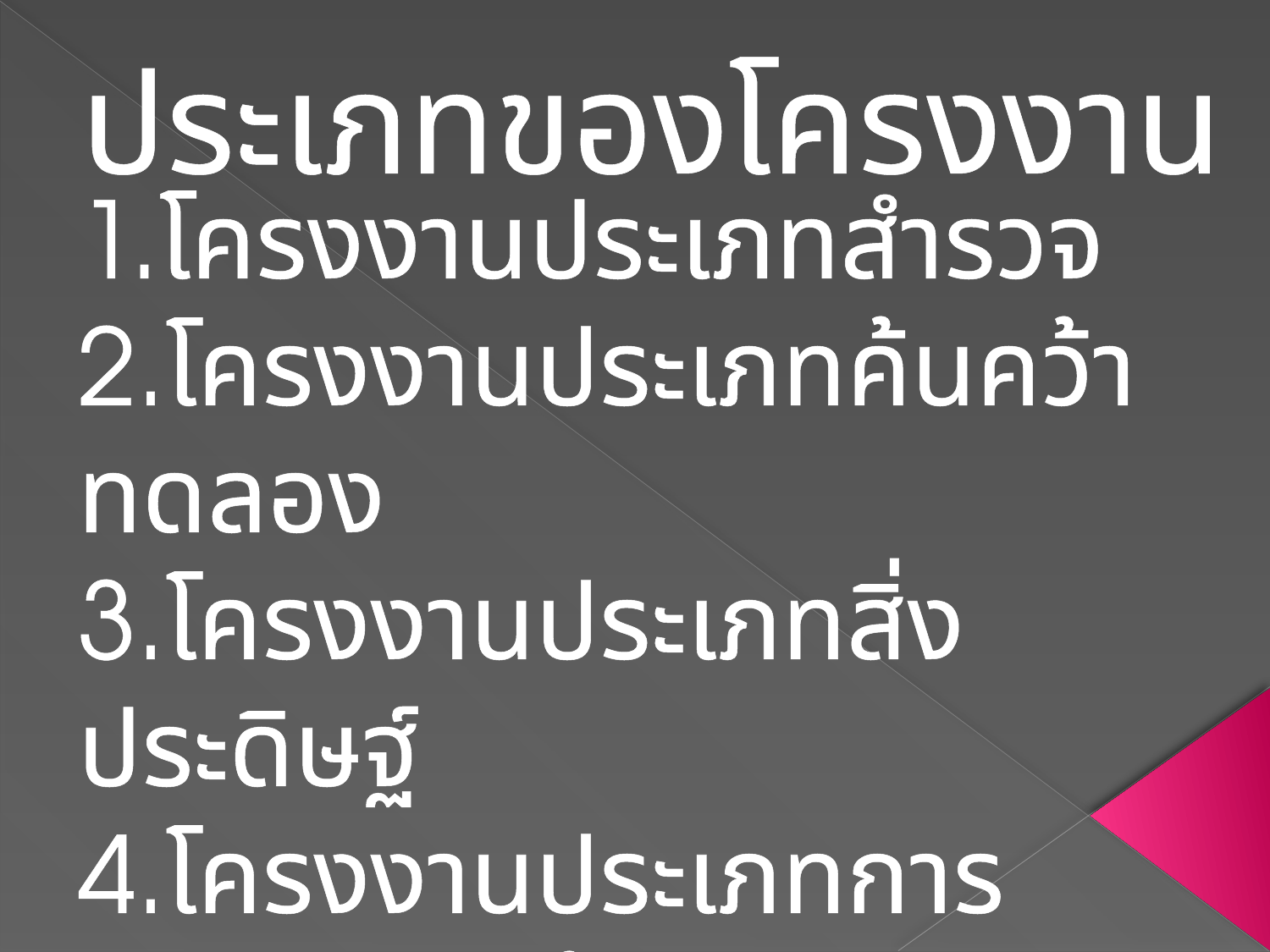

ประเภทของโครงงาน
1.โครงงานประเภทสำรวจ
2.โครงงานประเภทค้นคว้าทดลอง
3.โครงงานประเภทสิ่งประดิษฐ์
4.โครงงานประเภทการศึกษาความรู้
  ทฤษฎี  หลักการ  และแนวคิดใหม่